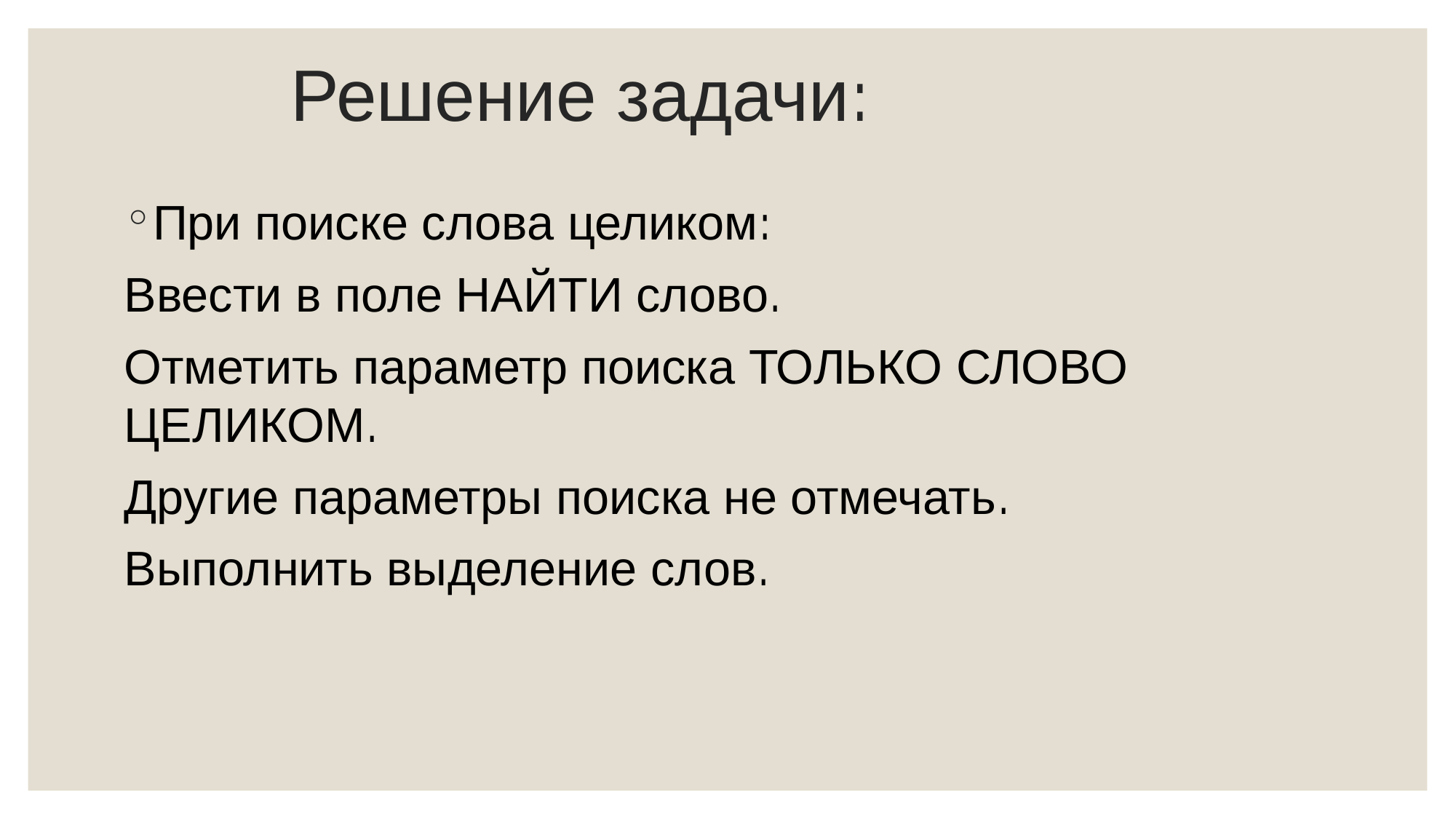

# Решение задачи:
При поиске слова целиком:
Ввести в поле НАЙТИ слово.
Отметить параметр поиска ТОЛЬКО СЛОВО ЦЕЛИКОМ.
Другие параметры поиска не отмечать.
Выполнить выделение слов.